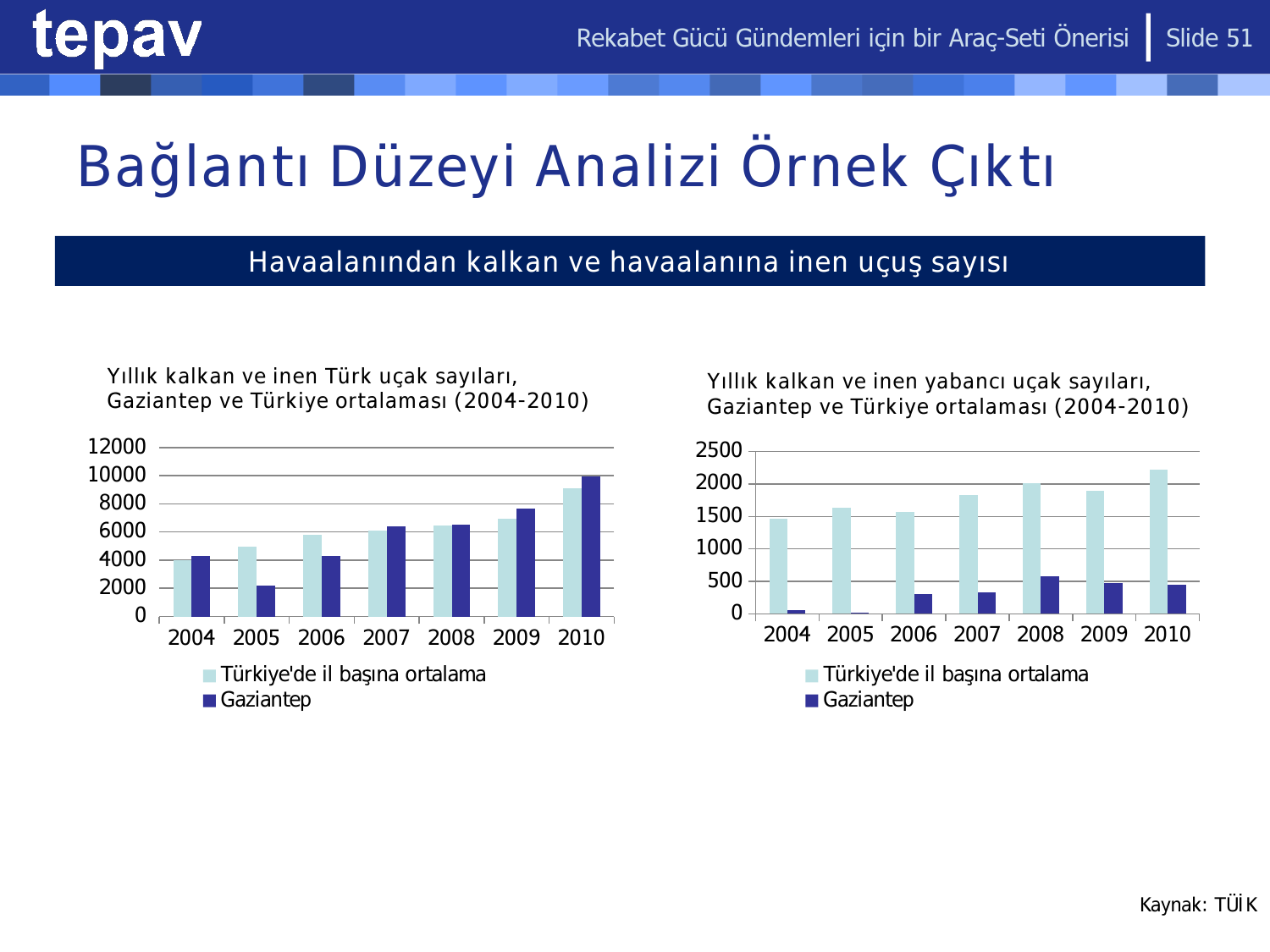

Rekabet Gücü Gündemleri için bir Araç-Seti Önerisi
Slide 51
Bağlantı Düzeyi Analizi Örnek Çıktı
# Havaalanından kalkan ve havaalanına inen uçuş sayısı
Yıllık kalkan ve inen Türk uçak sayıları, Gaziantep ve Türkiye ortalaması (2004-2010)
Yıllık kalkan ve inen yabancı uçak sayıları, Gaziantep ve Türkiye ortalaması (2004-2010)

### Chart

| Category | Türkiye'de il başına ortalama | Gaziantep |
|---|---|---|
| 2004 | 3974.5432098765773 | 4309.0 |
| 2005 | 4960.950617283951 | 2193.0 |
| 2006 | 5773.234567901231 | 4310.0 |
| 2007 | 6102.08641975315 | 6422.0 |
| 2008 | 6487.407407407408 | 6538.0 |
| 2009 | 6933.46913580247 | 7688.0 |
| 2010 | 9125.074074074073 | 9972.0 |

### Chart

| Category | Türkiye'de il başına ortalama | Gaziantep |
|---|---|---|
| 2004 | 1460.4938271604951 | 60.0 |
| 2005 | 1632.716049382734 | 20.0 |
| 2006 | 1569.345679012346 | 303.0 |
| 2007 | 1836.037037037037 | 329.0 |
| 2008 | 2008.753086419753 | 578.0 |
| 2009 | 1900.407407407408 | 473.0 |
| 2010 | 2225.679012345682 | 446.0 |
Kaynak: TÜİK